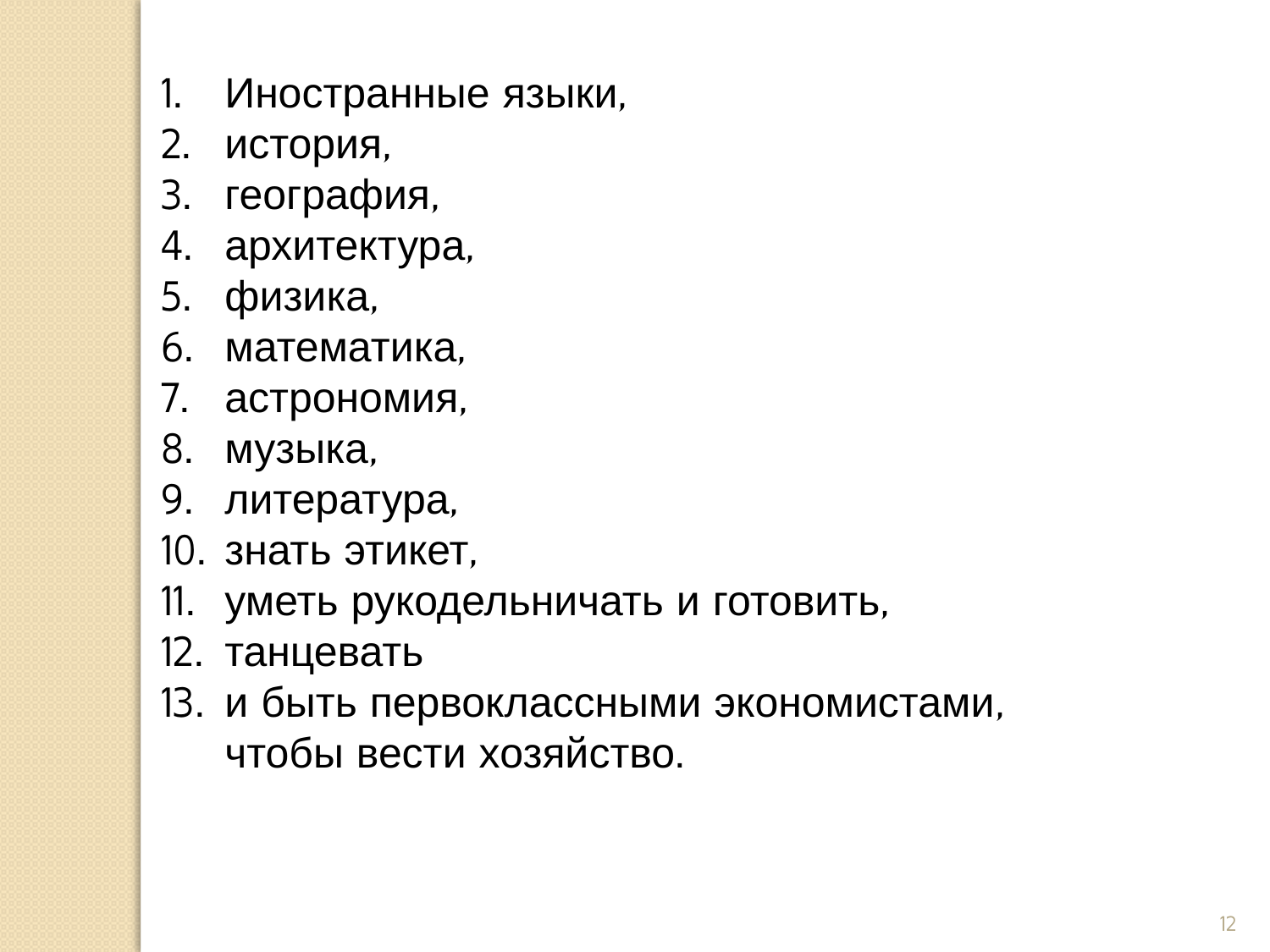

Иностранные языки,
история,
география,
архитектура,
физика,
математика,
астрономия,
музыка,
литература,
знать этикет,
уметь рукодельничать и готовить,
танцевать
и быть первоклассными экономистами, чтобы вести хозяйство.
12